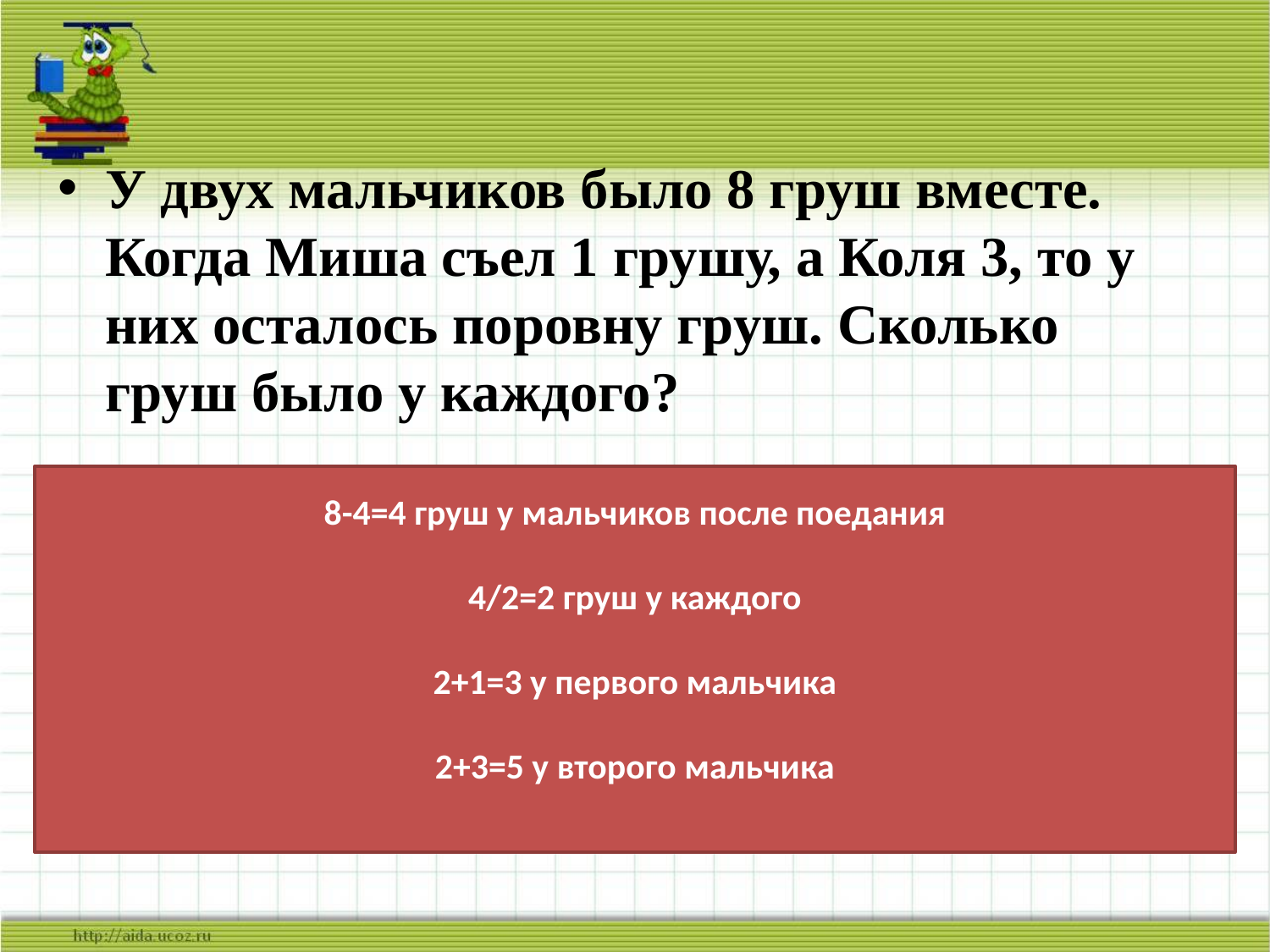

У двух мальчиков было 8 груш вместе. Когда Миша съел 1 грушу, а Коля 3, то у них осталось поровну груш. Сколько груш было у каждого?

# 8-4=4 груш у мальчиков после поедания 4/2=2 груш у каждого 2+1=3 у первого мальчика 2+3=5 у второго мальчика